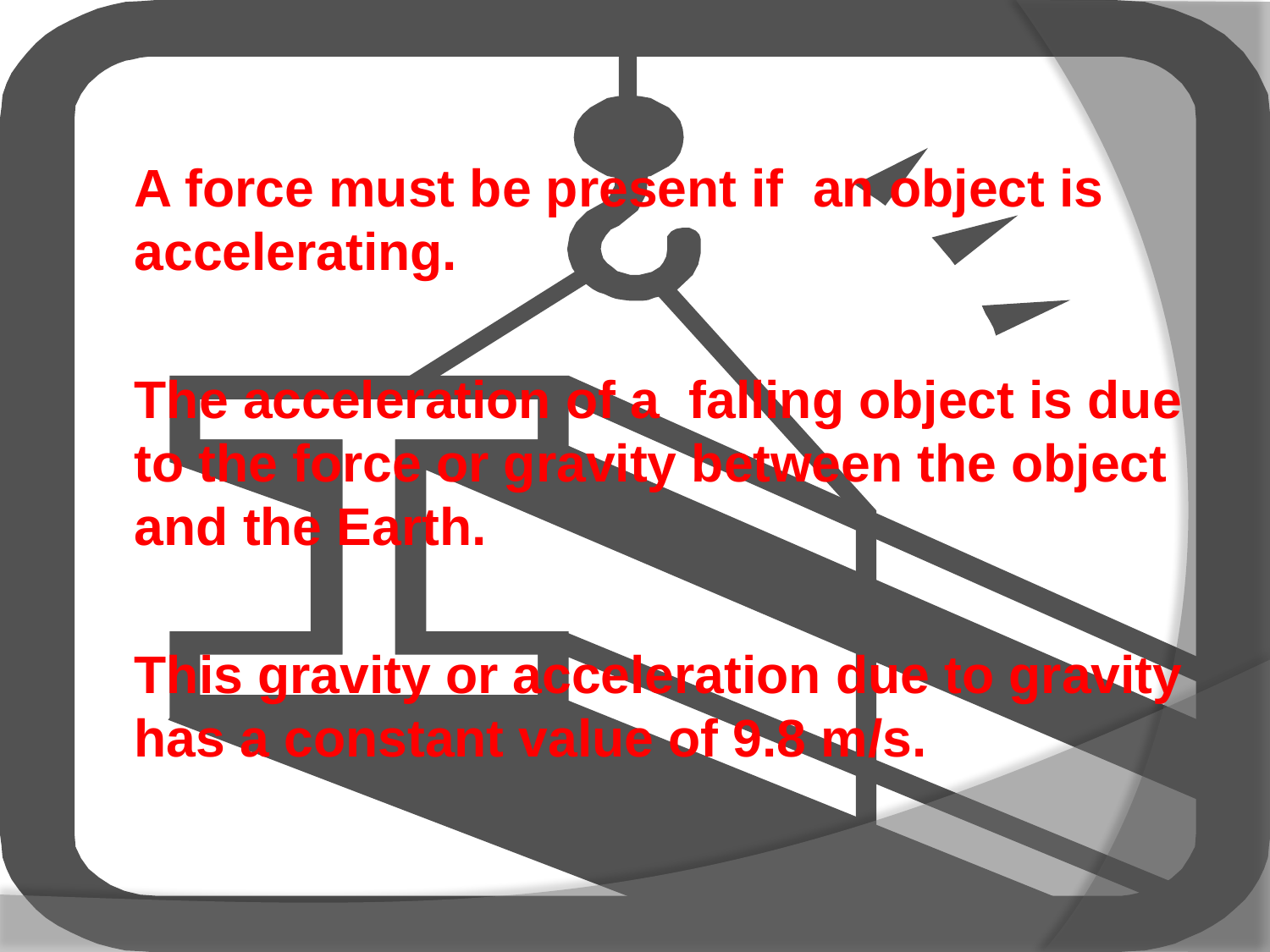

A force must be present if  an object is accelerating.

	The acceleration of a  falling object is due to the force or gravity between the object and the Earth.

	This gravity or acceleration due to gravity has a constant value of 9.8 m/s.